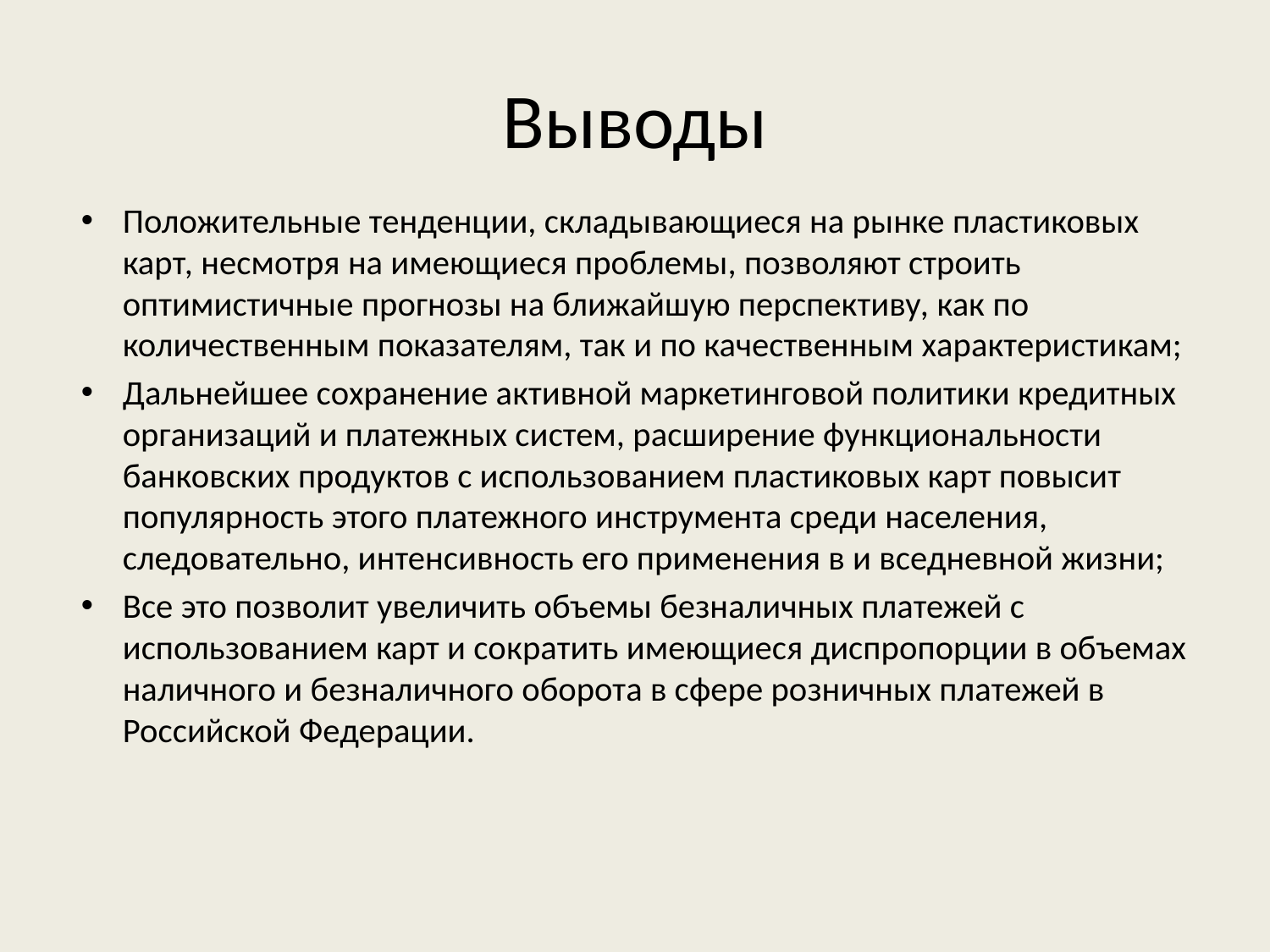

# Выводы
Положительные тенденции, складывающиеся на рынке пластиковых карт, несмотря на имеющиеся проблемы, позволяют строить оптимистичные прогнозы на ближайшую перспективу, как по количественным показателям, так и по качественным характеристикам;
Дальнейшее сохранение активной маркетинговой политики кредитных организаций и платежных систем, расширение функциональности банковских продуктов с использованием пластиковых карт повысит популярность этого платежного инструмента среди населения, следовательно, интенсивность его применения в и вседневной жизни;
Все это позволит увеличить объемы безналичных платежей с использованием карт и сократить имеющиеся диспропорции в объемах наличного и безналичного оборота в сфере розничных платежей в Российской Федерации.